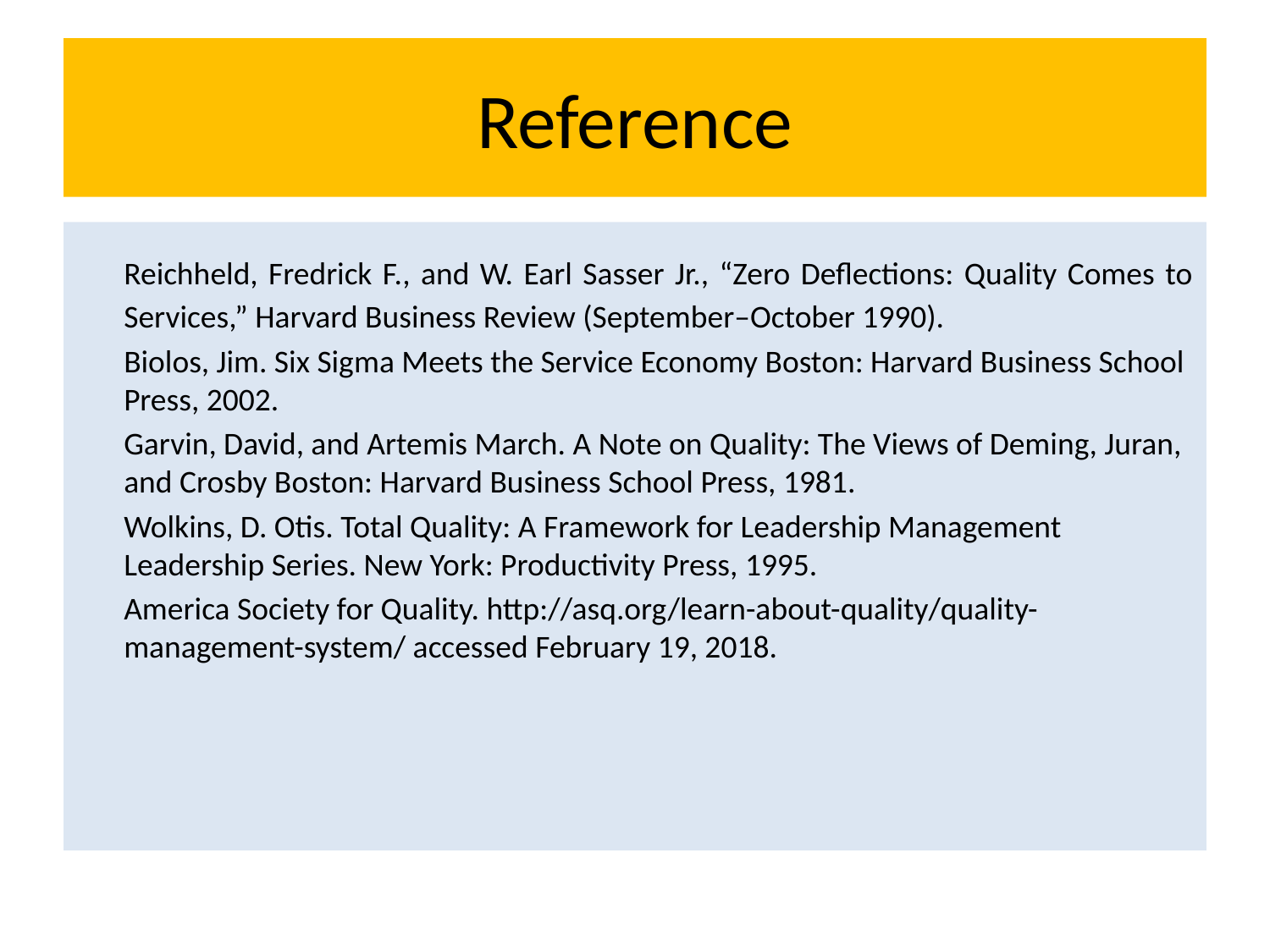

# Reference
	Reichheld, Fredrick F., and W. Earl Sasser Jr., “Zero Deflections: Quality Comes to Services,” Harvard Business Review (September–October 1990).
	Biolos, Jim. Six Sigma Meets the Service Economy Boston: Harvard Business School Press, 2002.
	Garvin, David, and Artemis March. A Note on Quality: The Views of Deming, Juran, and Crosby Boston: Harvard Business School Press, 1981.
	Wolkins, D. Otis. Total Quality: A Framework for Leadership Management Leadership Series. New York: Productivity Press, 1995.
	America Society for Quality. http://asq.org/learn-about-quality/quality-management-system/ accessed February 19, 2018.